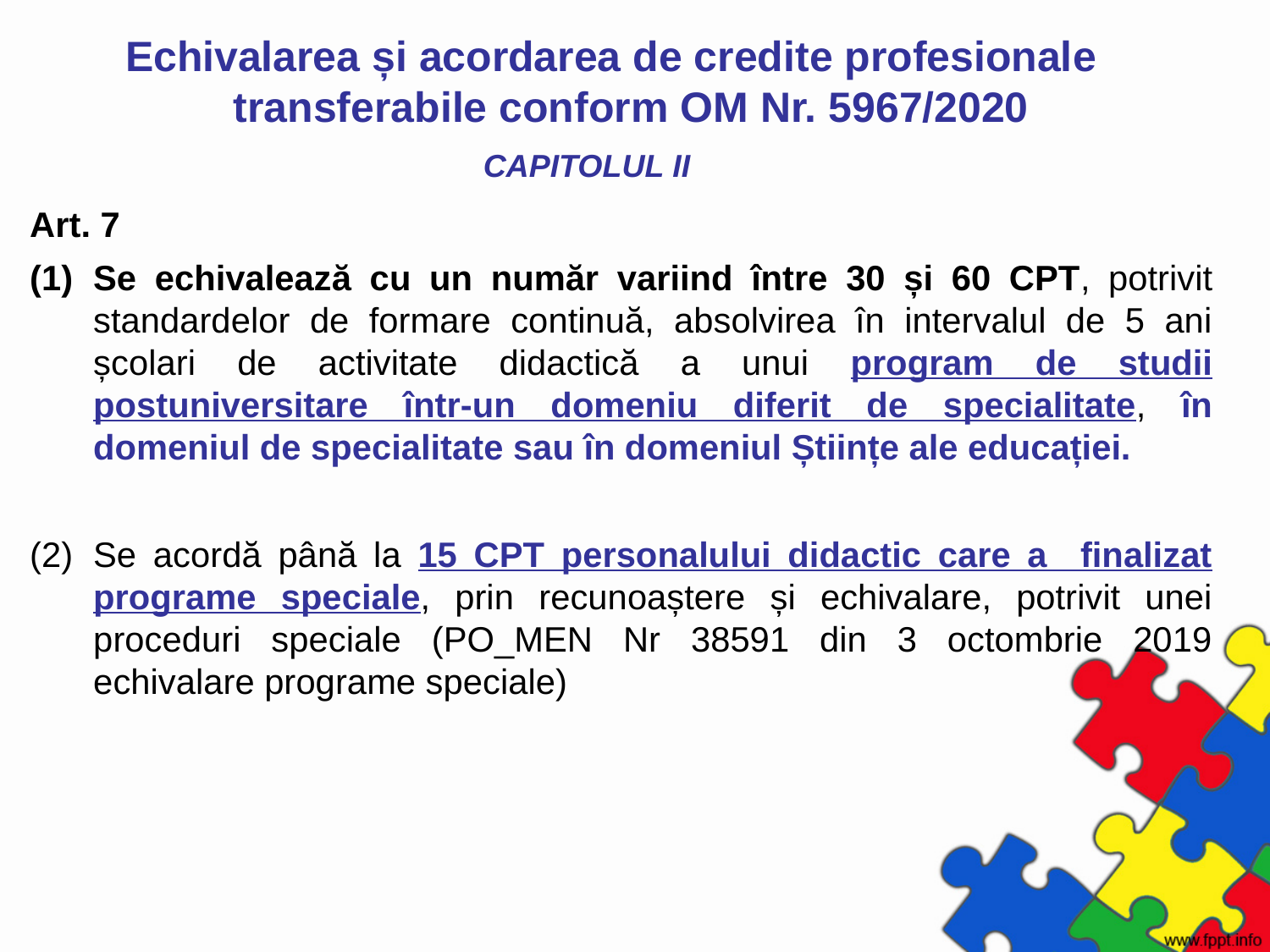

# Echivalarea și acordarea de credite profesionale transferabile conform OM Nr. 5967/2020
CAPITOLUL II
Art. 7
Se echivalează cu un număr variind între 30 și 60 CPT, potrivit standardelor de formare continuă, absolvirea în intervalul de 5 ani școlari de activitate didactică a unui program de studii postuniversitare într-un domeniu diferit de specialitate, în domeniul de specialitate sau în domeniul Științe ale educației.

Se acordă până la 15 CPT personalului didactic care a  finalizat programe speciale, prin recunoaștere și echivalare, potrivit unei proceduri speciale (PO_MEN Nr 38591 din 3 octombrie 2019 echivalare programe speciale)